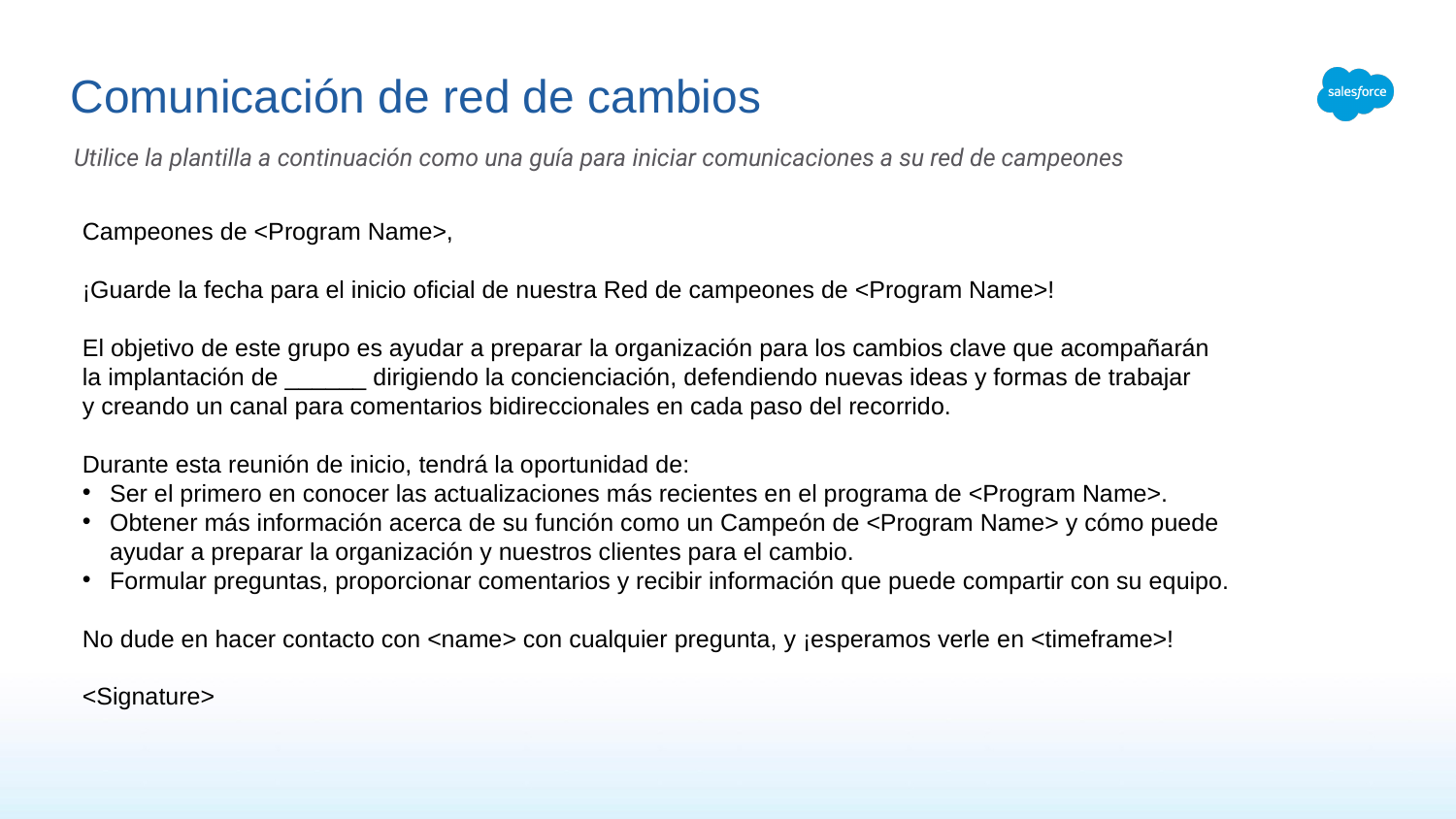

# Comunicación de red de cambios
Utilice la plantilla a continuación como una guía para iniciar comunicaciones a su red de campeones
Campeones de <Program Name>,

¡Guarde la fecha para el inicio oficial de nuestra Red de campeones de <Program Name>!

El objetivo de este grupo es ayudar a preparar la organización para los cambios clave que acompañarán
la implantación de ______ dirigiendo la concienciación, defendiendo nuevas ideas y formas de trabajar
y creando un canal para comentarios bidireccionales en cada paso del recorrido.

Durante esta reunión de inicio, tendrá la oportunidad de:
Ser el primero en conocer las actualizaciones más recientes en el programa de <Program Name>.
Obtener más información acerca de su función como un Campeón de <Program Name> y cómo puede ayudar a preparar la organización y nuestros clientes para el cambio.
Formular preguntas, proporcionar comentarios y recibir información que puede compartir con su equipo.

No dude en hacer contacto con <name> con cualquier pregunta, y ¡esperamos verle en <timeframe>!

<Signature>